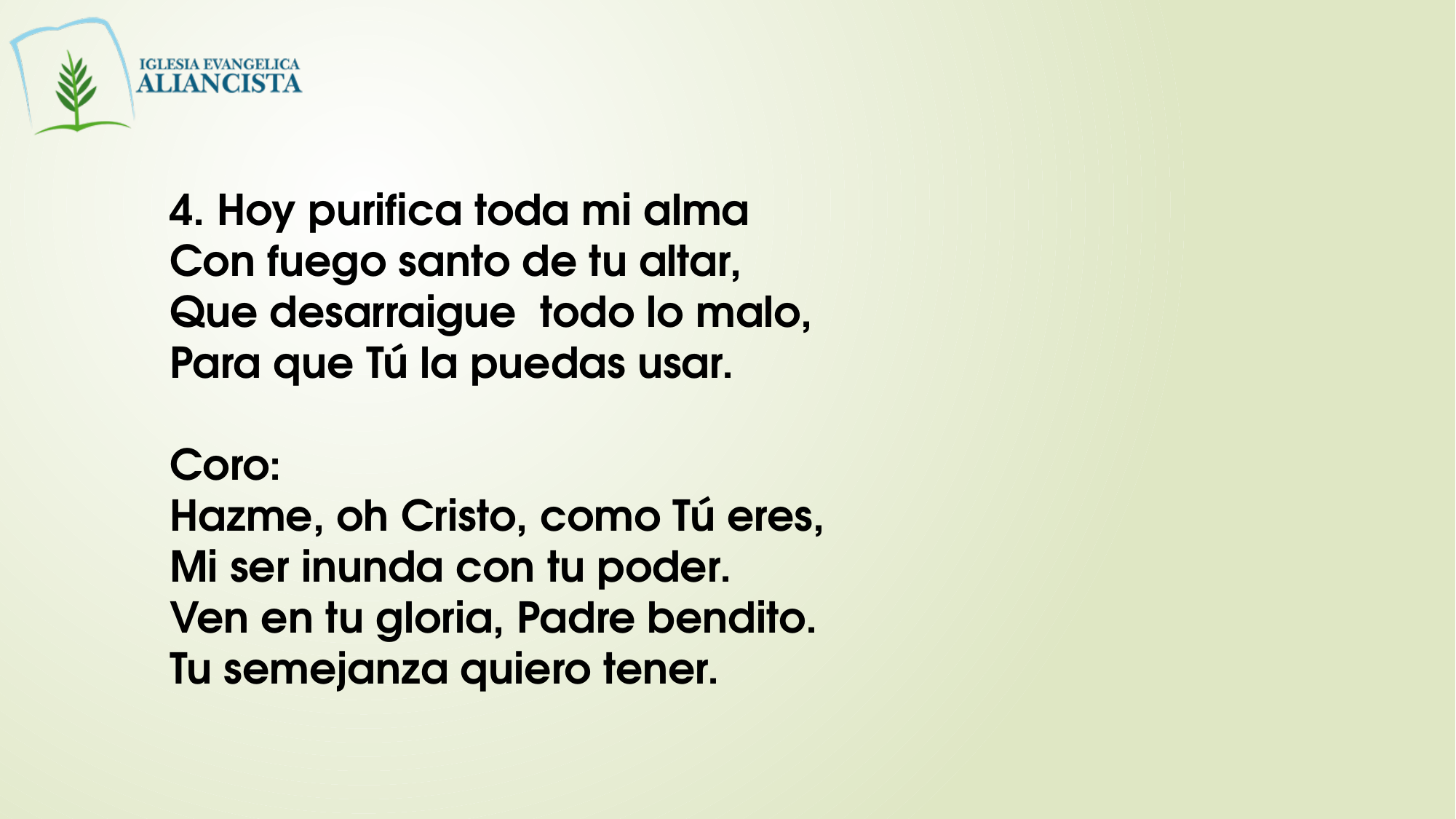

4. Hoy purifica toda mi alma
Con fuego santo de tu altar,
Que desarraigue  todo lo malo,
Para que Tú la puedas usar.

Coro:
Hazme, oh Cristo, como Tú eres,
Mi ser inunda con tu poder.
Ven en tu gloria, Padre bendito.
Tu semejanza quiero tener.